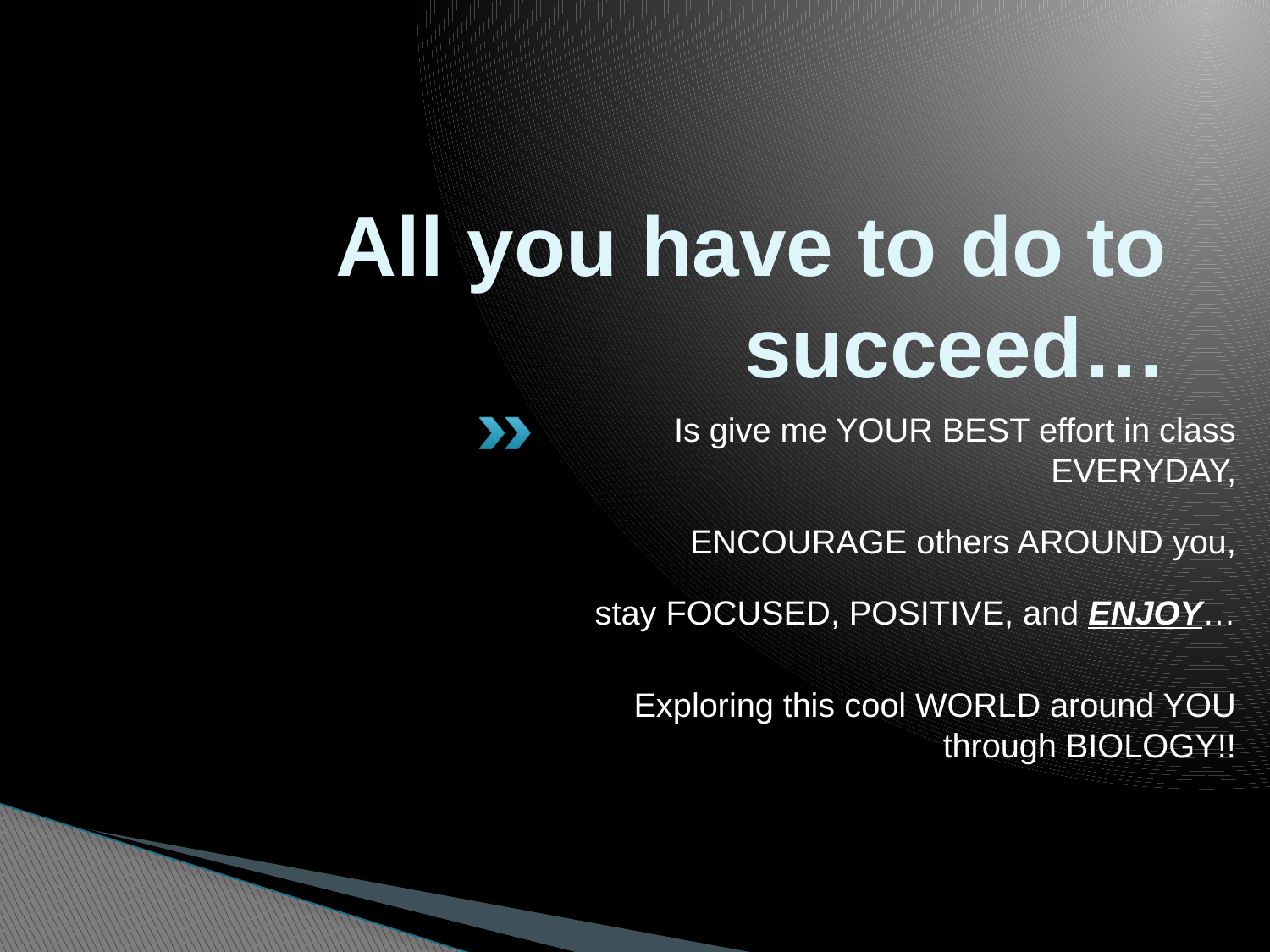

# All you have to do to succeed…
Is give me YOUR BEST effort in class EVERYDAY,

ENCOURAGE others AROUND you,

stay FOCUSED, POSITIVE, and ENJOY…

Exploring this cool WORLD around YOU through BIOLOGY!!